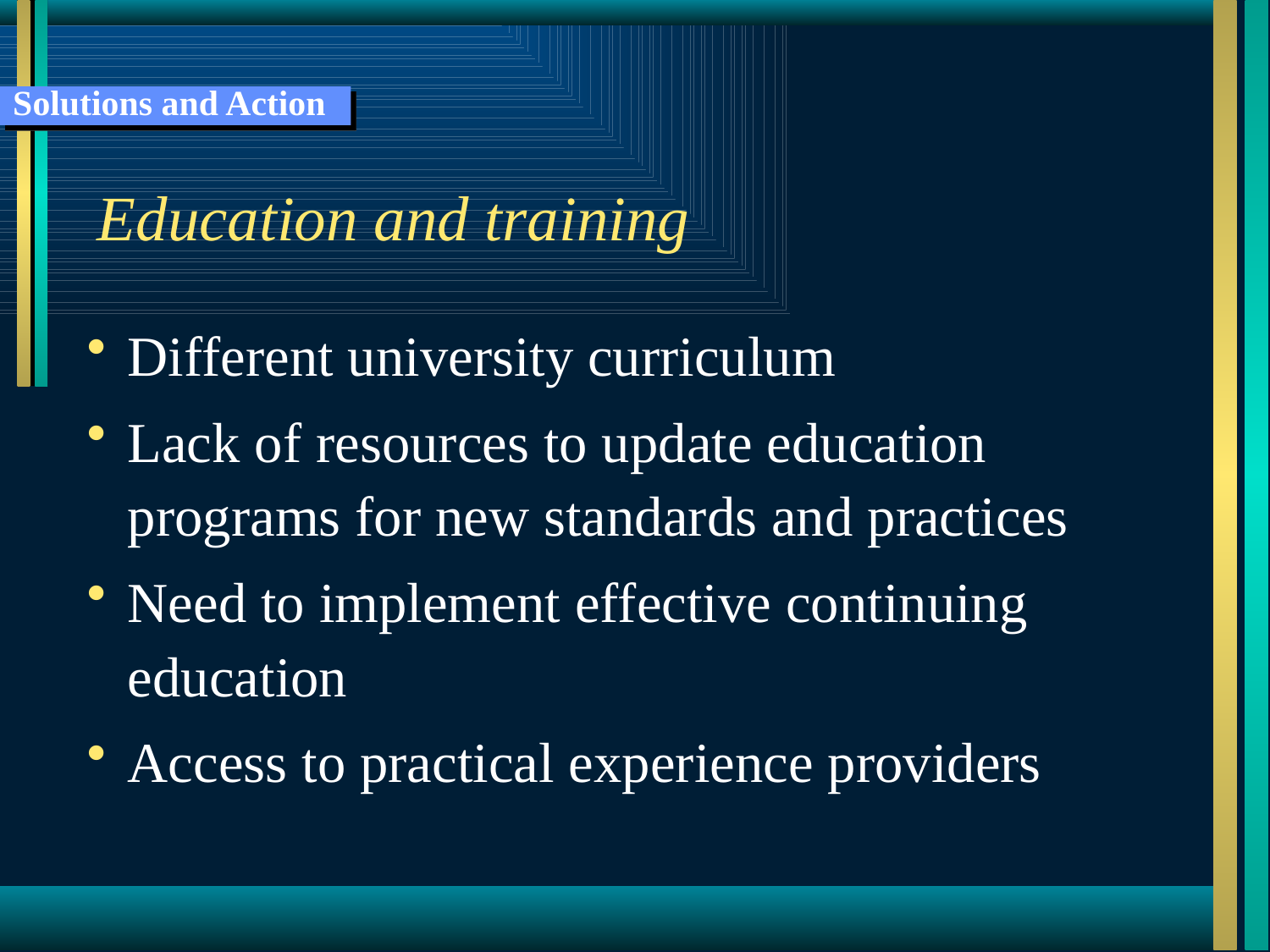

Solutions and Action

Education and training
Different university curriculum
Lack of resources to update education programs for new standards and practices
Need to implement effective continuing education
Access to practical experience providers